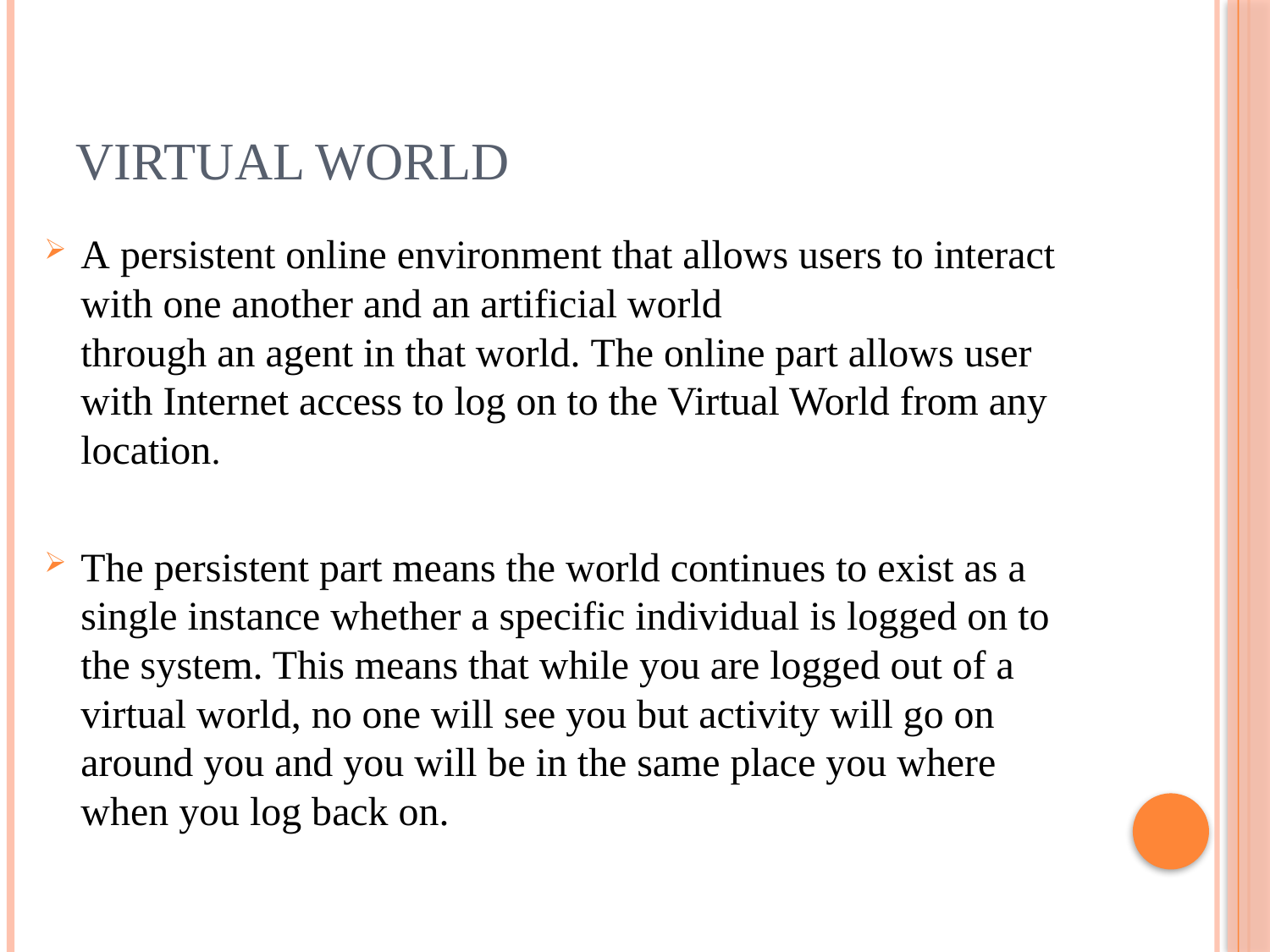

# Virtual World
A persistent online environment that allows users to interact with one another and an artificial world through an agent in that world. The online part allows user with Internet access to log on to the Virtual World from any location.

The persistent part means the world continues to exist as a single instance whether a specific individual is logged on to the system. This means that while you are logged out of a virtual world, no one will see you but activity will go on around you and you will be in the same place you where when you log back on.